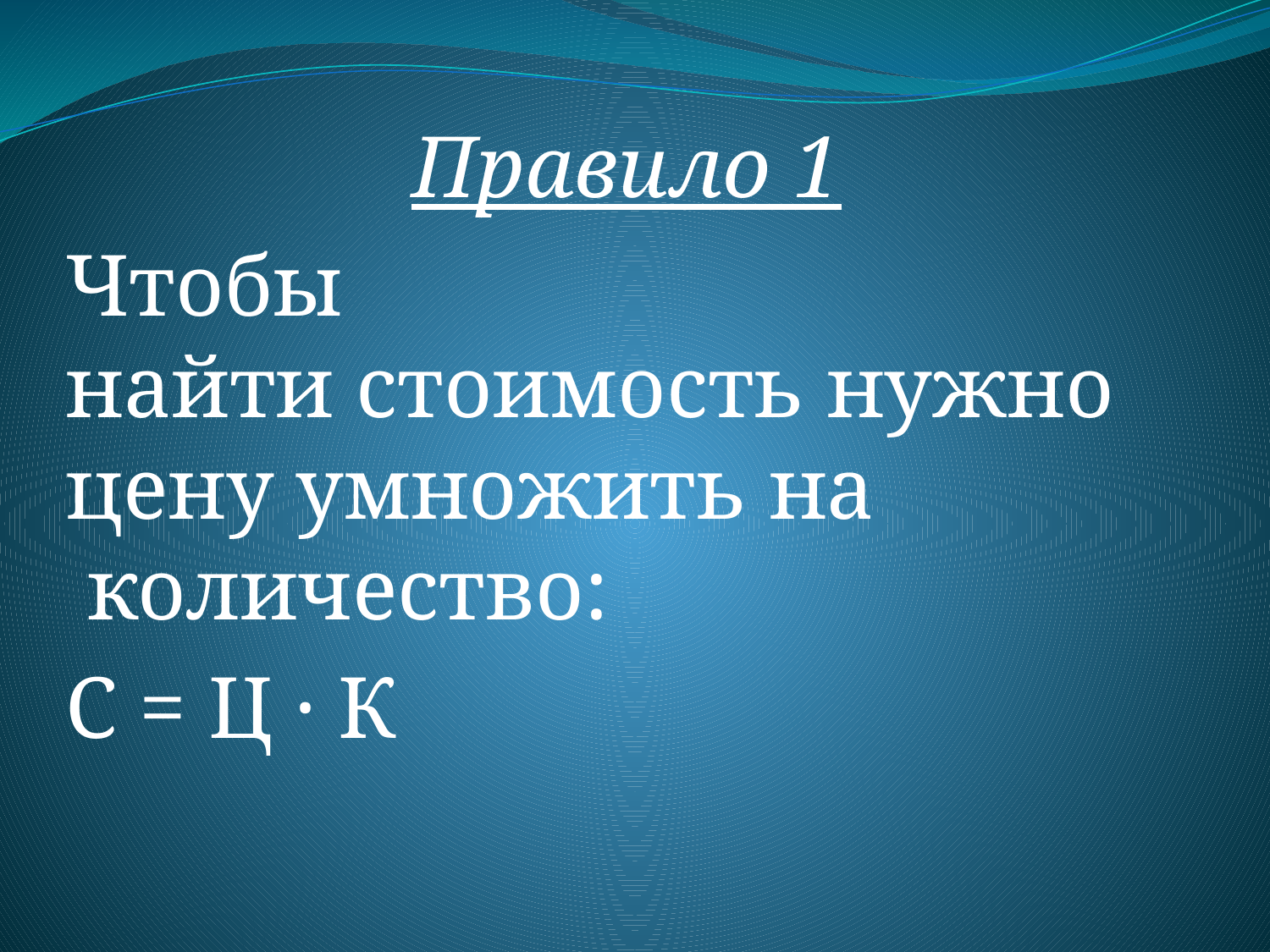

Правило 1
Чтобы найти стоимость нужно цену умножить на  количество:
С = Ц · К

#